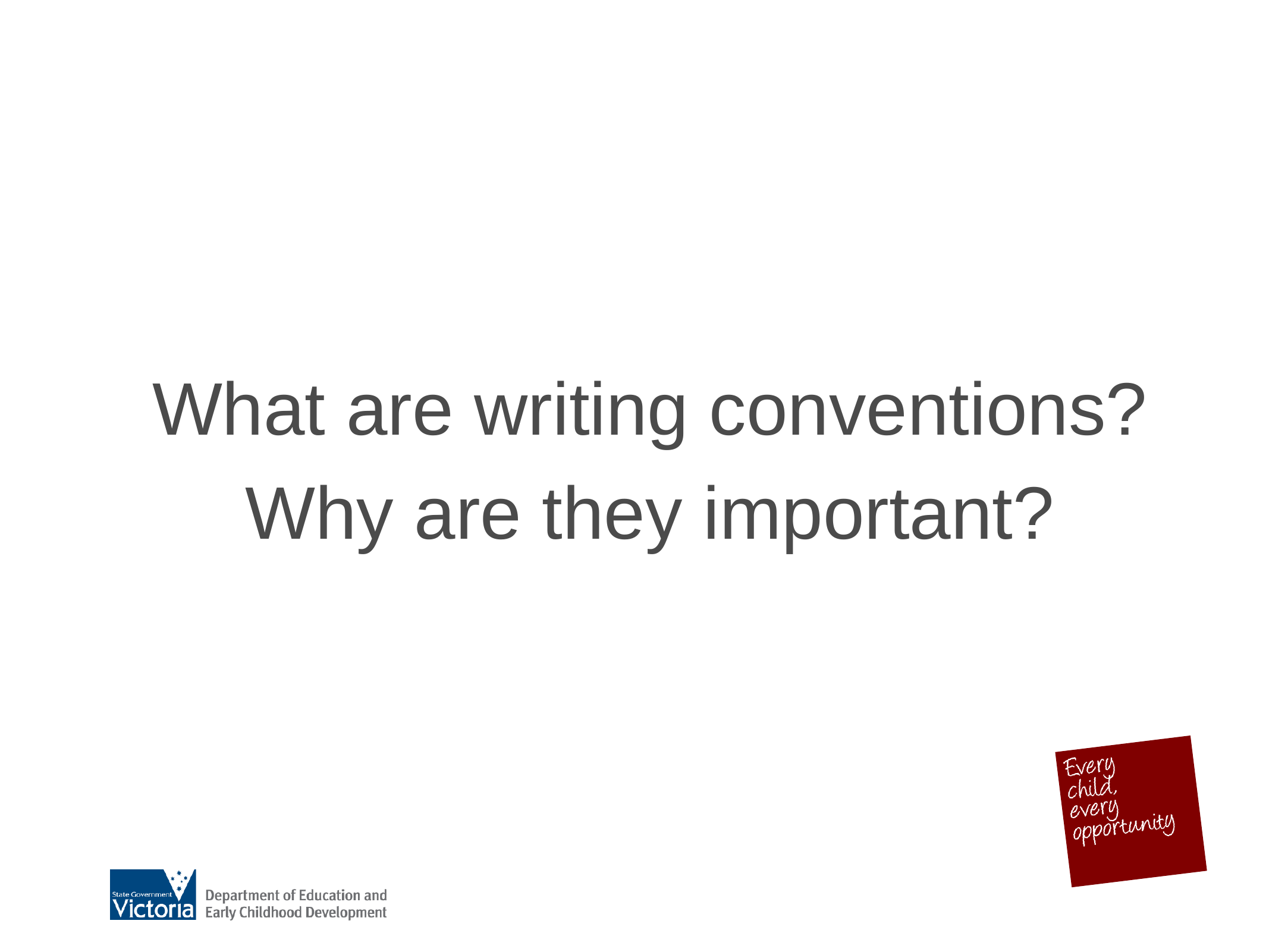

#

What are writing conventions?
Why are they important?